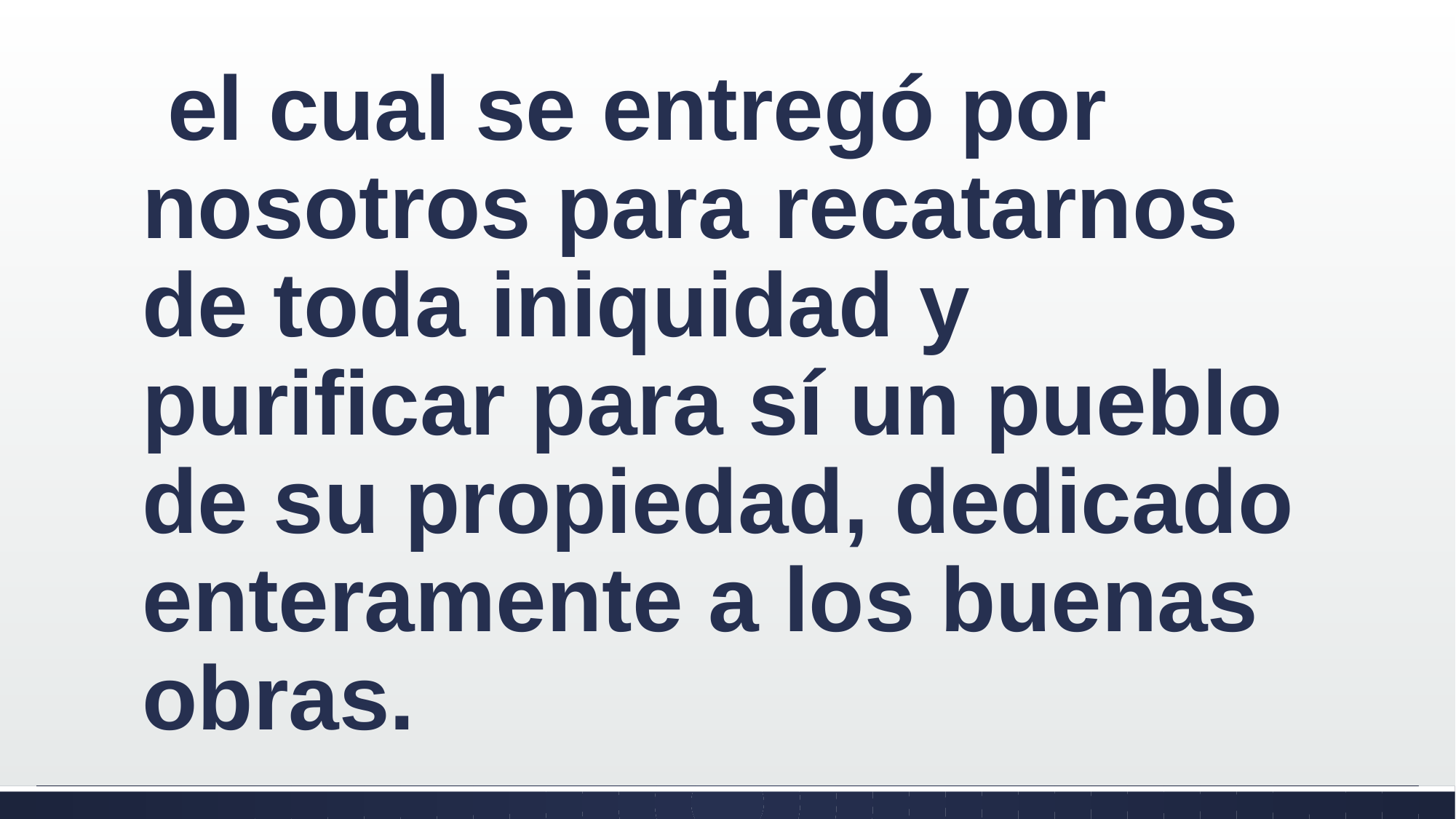

el cual se entregó por nosotros para recatarnos de toda iniquidad y purificar para sí un pueblo de su propiedad, dedicado enteramente a los buenas obras.
#